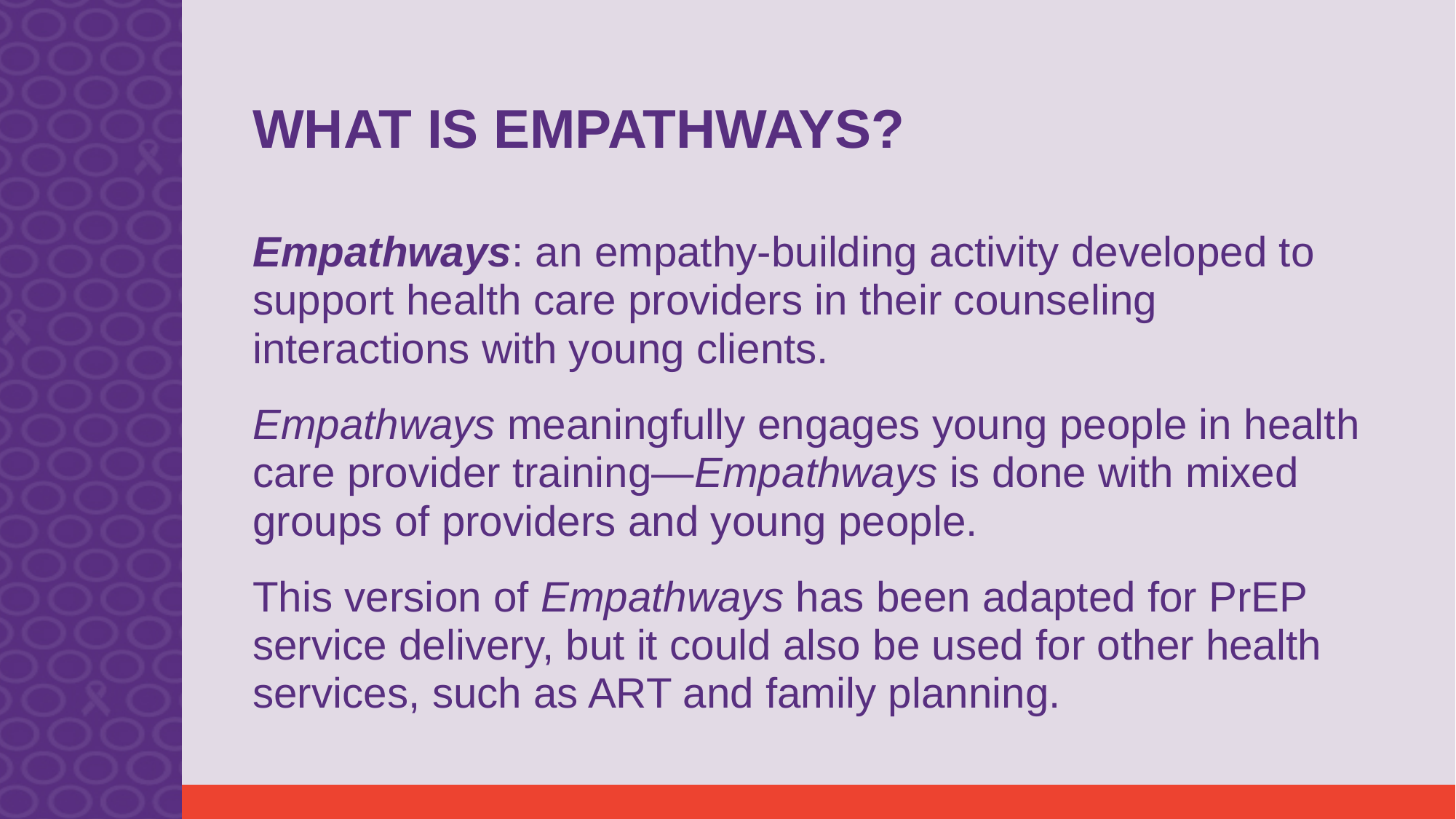

# WHAT IS EMPATHWAYS?
Empathways: an empathy-building activity developed to support health care providers in their counseling interactions with young clients.
Empathways meaningfully engages young people in health care provider training—Empathways is done with mixed groups of providers and young people.
This version of Empathways has been adapted for PrEP  service delivery, but it could also be used for other health services, such as ART and family planning.